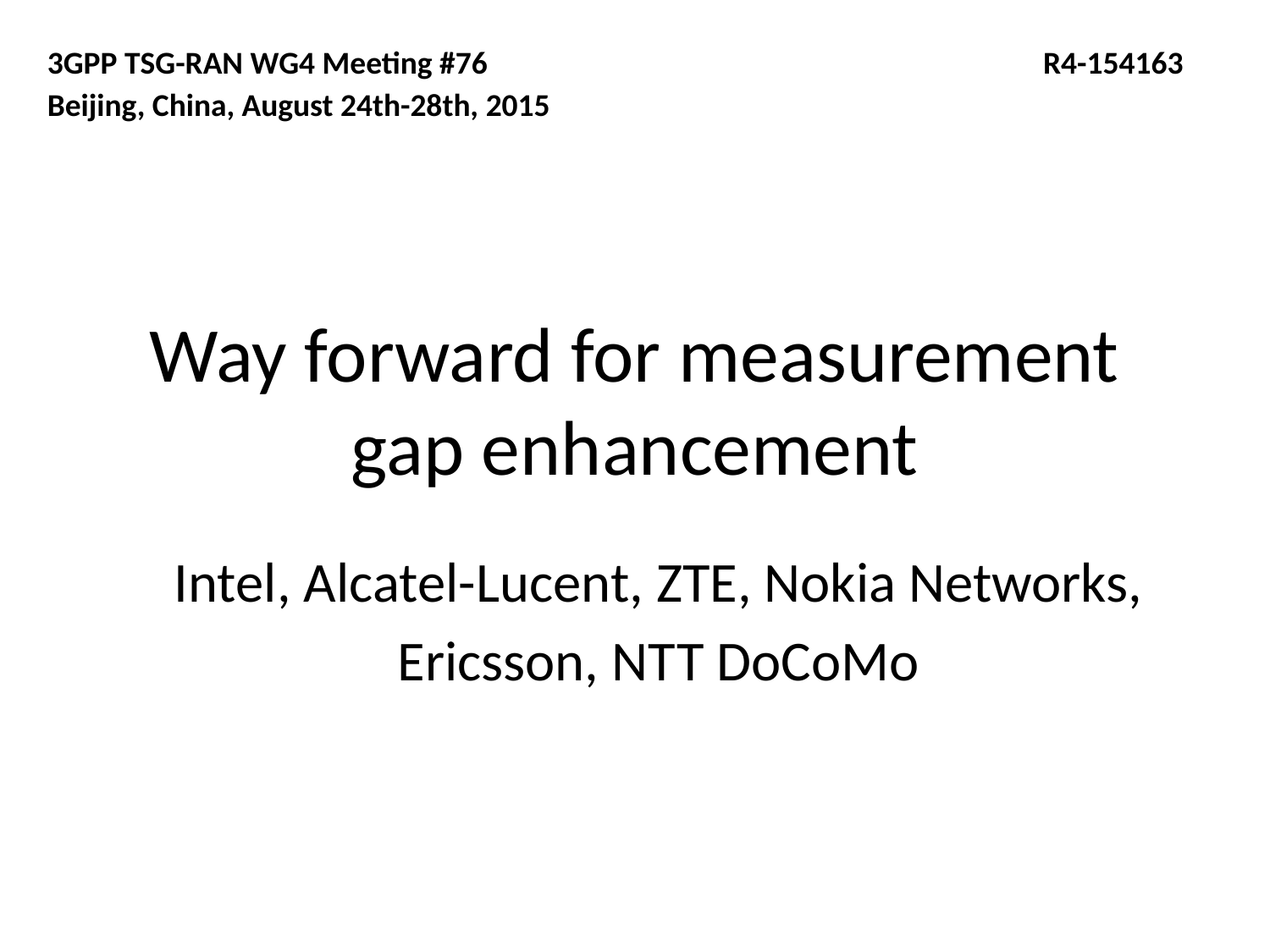

3GPP TSG-RAN WG4 Meeting #76	                                                                    R4-154163
Beijing, China, August 24th-28th, 2015

# Way forward for measurement gap enhancement
Intel, Alcatel-Lucent, ZTE, Nokia Networks,
Ericsson, NTT DoCoMo